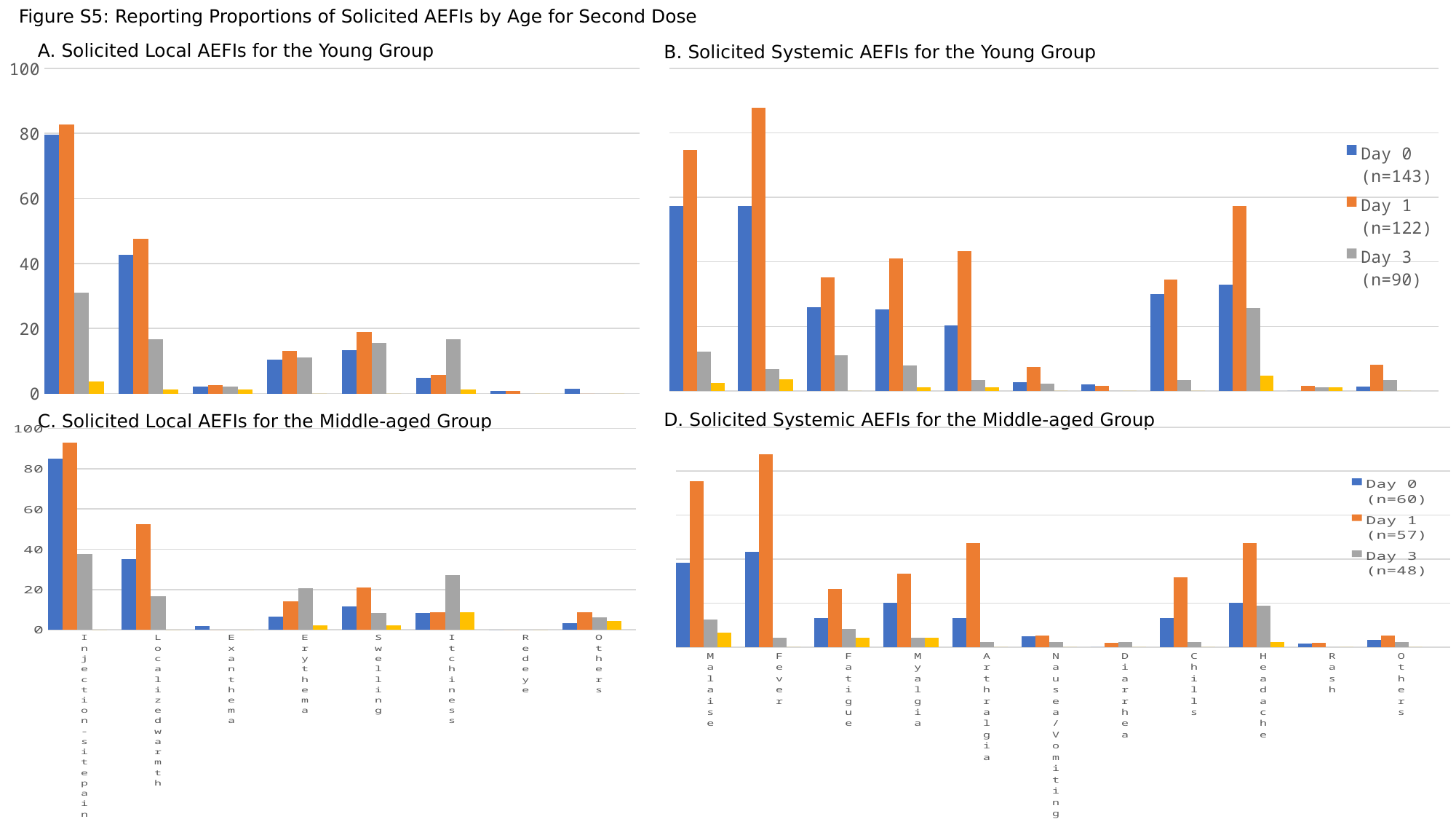

Figure S5: Reporting Proportions of Solicited AEFIs by Age for Second Dose
A. Solicited Local AEFIs for the Young Group
B. Solicited Systemic AEFIs for the Young Group

### Chart

| Category | Day 0 | Day 1 | Day 3 | Day 7 |
|---|---|---|---|---|
|  | 79.7 | None | None | None |
|  | None | 82.8 | None | None |
| Injection-site pain | None | None | 31.1 | None |
|  | None | None | None | 3.6 |
|   | None | None | None | None |
|  | 42.7 | None | None | None |
|  | None | 47.5 | None | None |
| Localized warmth | None | None | 16.7 | None |
|  | None | None | None | 1.2 |
|   | None | None | None | None |
|  | 2.1 | None | None | None |
|  | None | 2.5 | None | None |
| Exanthema | None | None | 2.2 | None |
|  | None | None | None | 1.2 |
|   | None | None | None | None |
|  | 10.5 | None | None | None |
|  | None | 13.1 | None | None |
| Erythema | None | None | 11.1 | None |
|  | None | None | None | 0.0 |
|   | None | None | None | None |
|  | 13.3 | None | None | None |
|  | None | 18.9 | None | None |
| Swelling | None | None | 15.6 | None |
|  | None | None | None | 0.0 |
|   | None | None | None | None |
|  | 4.9 | None | None | None |
|  | None | 5.7 | None | None |
| Itchiness | None | None | 16.7 | None |
|  | None | None | None | 1.2 |
|   | None | None | None | None |
|  | 0.7 | None | None | None |
|  | None | 0.8 | None | None |
| Red eye | None | None | 0.0 | None |
|  | None | None | None | 0.0 |
|   | None | None | None | None |
|  | 1.4 | None | None | None |
|  | None | 0.0 | None | None |
| Others | None | None | 0.0 | None |
|  | None | None | None | 0.0 |
|   | None | None | None | None |

### Chart

| Category | Day 0 | Day 1 | Day 3 | Day 7 |
|---|---|---|---|---|
|  | 57.3 | None | None | None |
|  | None | 74.6 | None | None |
| Malaise | None | None | 12.2 | None |
|  | None | None | None | 2.4 |
|   | None | None | None | None |
|  | 57.3 | None | None | None |
|  | None | 87.7 | None | None |
| Fever | None | None | 6.7 | None |
|  | None | None | None | 3.6 |
|   | None | None | None | None |
|  | 25.9 | None | None | None |
|  | None | 35.2 | None | None |
| Fatigue | None | None | 11.1 | None |
|  | None | None | None | 0.0 |
|   | None | None | None | None |
|  | 25.2 | None | None | None |
|  | None | 41.0 | None | None |
| Myalgia | None | None | 7.8 | None |
|  | None | None | None | 1.2 |
|   | None | None | None | None |
|  | 20.3 | None | None | None |
|  | None | 43.4 | None | None |
| Arthralgia | None | None | 3.3 | None |
|  | None | None | None | 1.2 |
|   | None | None | None | None |
|  | 2.8 | None | None | None |
|  | None | 7.4 | None | None |
| Nausea/
Vomiting | None | None | 2.2 | None |
|  | None | None | None | 0.0 |
|   | None | None | None | None |
|  | 2.1 | None | None | None |
|  | None | 1.6 | None | None |
| Diarrhea | None | None | 0.0 | None |
|  | None | None | None | 0.0 |
|   | None | None | None | None |
|  | 30.1 | None | None | None |
|  | None | 34.4 | None | None |
| Chills | None | None | 3.3 | None |
|  | None | None | None | 0.0 |
|   | None | None | None | None |
|  | 32.9 | None | None | None |
|  | None | 57.4 | None | None |
| Headache | None | None | 25.6 | None |
|  | None | None | None | 4.8 |
|   | None | None | None | None |
|  | 0.0 | None | None | None |
|  | None | 1.6 | None | None |
| Rash | None | None | 1.1 | None |
|  | None | None | None | 1.2 |
|   | None | None | None | None |
|  | 1.4 | None | None | None |
|  | None | 8.2 | None | None |
| Others  | None | None | 3.3 | None |
|  | None | None | None | 0.0 |
|  | None | None | None | None |
|   | None | None | None | None |
D. Solicited Systemic AEFIs for the Middle-aged Group
C. Solicited Local AEFIs for the Middle-aged Group

### Chart

| Category | Day 0 | Day 1 | Day 3 | Day 7 |
|---|---|---|---|---|
|  | 38.3 | None | None | None |
|  | None | 75.4 | None | None |
| Malaise | None | None | 12.5 | None |
|  | None | None | None | 6.5 |
|   | None | None | None | None |
|  | 43.3 | None | None | None |
|  | None | 87.7 | None | None |
| Fever | None | None | 4.2 | None |
|  | None | None | None | 0.0 |
|   | None | None | None | None |
|  | 13.3 | None | None | None |
|  | None | 26.3 | None | None |
| Fatigue | None | None | 8.3 | None |
|  | None | None | None | 4.3 |
|   | None | None | None | None |
|  | 20.0 | None | None | None |
|  | None | 33.3 | None | None |
| Myalgia | None | None | 4.2 | None |
|  | None | None | None | 4.3 |
|   | None | None | None | None |
|  | 13.3 | None | None | None |
|  | None | 47.4 | None | None |
| Arthralgia | None | None | 2.1 | None |
|  | None | None | None | 0.0 |
|   | None | None | None | None |
|  | 5.0 | None | None | None |
|  | None | 5.3 | None | None |
| Nausea/
Vomiting | None | None | 2.1 | None |
|  | None | None | None | 0.0 |
|   | None | None | None | None |
|  | 0.0 | None | None | None |
|  | None | 1.8 | None | None |
| Diarrhea | None | None | 2.1 | None |
|  | None | None | None | 0.0 |
|   | None | None | None | None |
|  | 13.3 | None | None | None |
|  | None | 31.6 | None | None |
| Chills | None | None | 2.1 | None |
|  | None | None | None | 0.0 |
|   | None | None | None | None |
|  | 20.0 | None | None | None |
|  | None | 47.4 | None | None |
| Headache | None | None | 18.8 | None |
|  | None | None | None | 2.2 |
|   | None | None | None | None |
|  | 1.7 | None | None | None |
|  | None | 1.8 | None | None |
| Rash | None | None | 0.0 | None |
|  | None | None | None | 0.0 |
|   | None | None | None | None |
|  | 3.3 | None | None | None |
|  | None | 5.3 | None | None |
| Others  | None | None | 2.1 | None |
|  | None | None | None | 0.0 |
|  | None | None | None | None |
|   | None | None | None | None |

### Chart

| Category | Day 0 | Day 1 | Day 3 | Day 7 |
|---|---|---|---|---|
|  | 85.0 | None | None | None |
|  | None | 93.0 | None | None |
| Injection-site pain | None | None | 37.5 | None |
|  | None | None | None | 0.0 |
|   | None | None | None | None |
|  | 35.0 | None | None | None |
|  | None | 52.6 | None | None |
| Localized warmth | None | None | 16.7 | None |
|  | None | None | None | 0.0 |
|   | None | None | None | None |
|  | 1.7 | None | None | None |
|  | None | 0.0 | None | None |
| Exanthema | None | None | 0.0 | None |
|  | None | None | None | 0.0 |
|   | None | None | None | None |
|  | 6.7 | None | None | None |
|  | None | 14.0 | None | None |
| Erythema | None | None | 20.8 | None |
|  | None | None | None | 2.2 |
|   | None | None | None | None |
|  | 11.7 | None | None | None |
|  | None | 21.1 | None | None |
| Swelling | None | None | 8.3 | None |
|  | None | None | None | 2.2 |
|   | None | None | None | None |
|  | 8.3 | None | None | None |
|  | None | 8.8 | None | None |
| Itchiness | None | None | 27.1 | None |
|  | None | None | None | 8.7 |
|   | None | None | None | None |
|  | 0.0 | None | None | None |
|  | None | 0.0 | None | None |
| Red eye | None | None | 0.0 | None |
|  | None | None | None | 0.0 |
|   | None | None | None | None |
|  | 3.3 | None | None | None |
|  | None | 8.8 | None | None |
| Others | None | None | 6.3 | None |
|  | None | None | None | 4.3 |
|   | None | None | None | None |